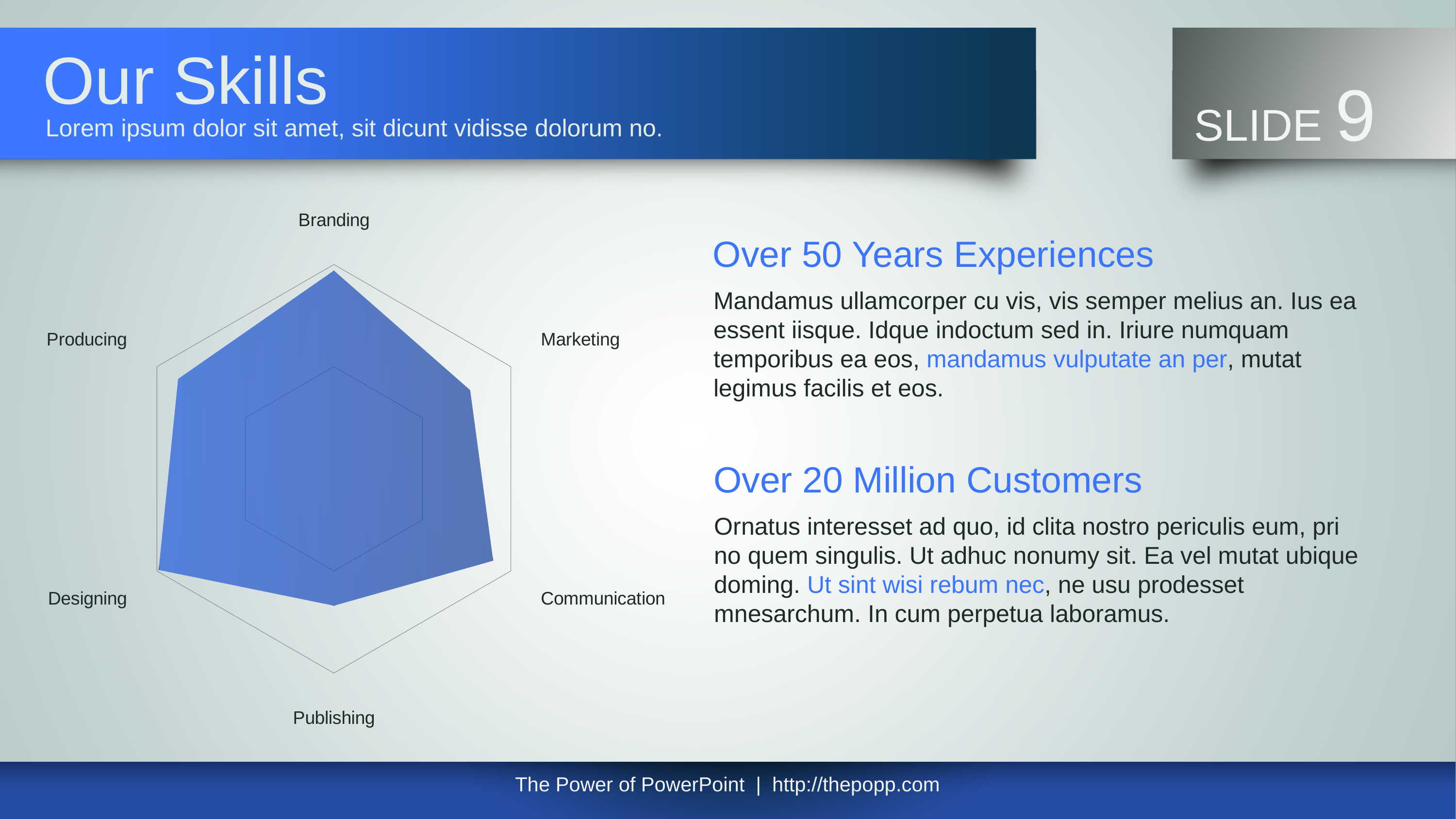

# Our Skills
 SLIDE 9
Lorem ipsum dolor sit amet, sit dicunt vidisse dolorum no.

### Chart

| Category | Per |
|---|---|
| Branding | 0.97 |
| Marketing | 0.77 |
| Communication | 0.9 |
| Publishing | 0.67 |
| Designing | 0.99 |
| Producing | 0.88 |
Over 50 Years Experiences
Mandamus ullamcorper cu vis, vis semper melius an. Ius ea essent iisque. Idque indoctum sed in. Iriure numquam temporibus ea eos, mandamus vulputate an per, mutat legimus facilis et eos.
Over 20 Million Customers
Ornatus interesset ad quo, id clita nostro periculis eum, pri no quem singulis. Ut adhuc nonumy sit. Ea vel mutat ubique doming. Ut sint wisi rebum nec, ne usu prodesset mnesarchum. In cum perpetua laboramus.
The Power of PowerPoint  |  http://thepopp.com